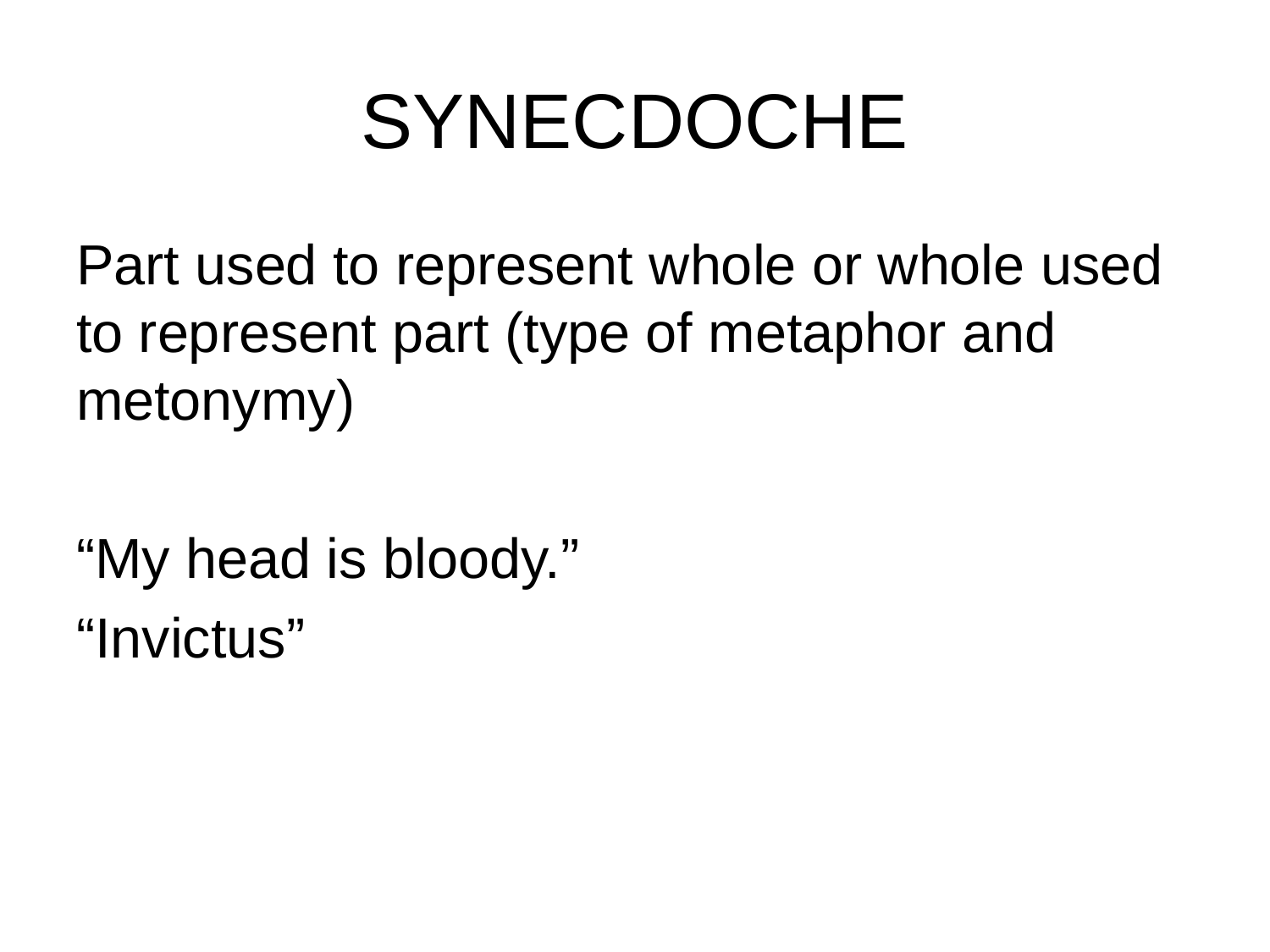

# SYNECDOCHE
Part used to represent whole or whole used to represent part (type of metaphor and metonymy)

“My head is bloody.”
“Invictus”